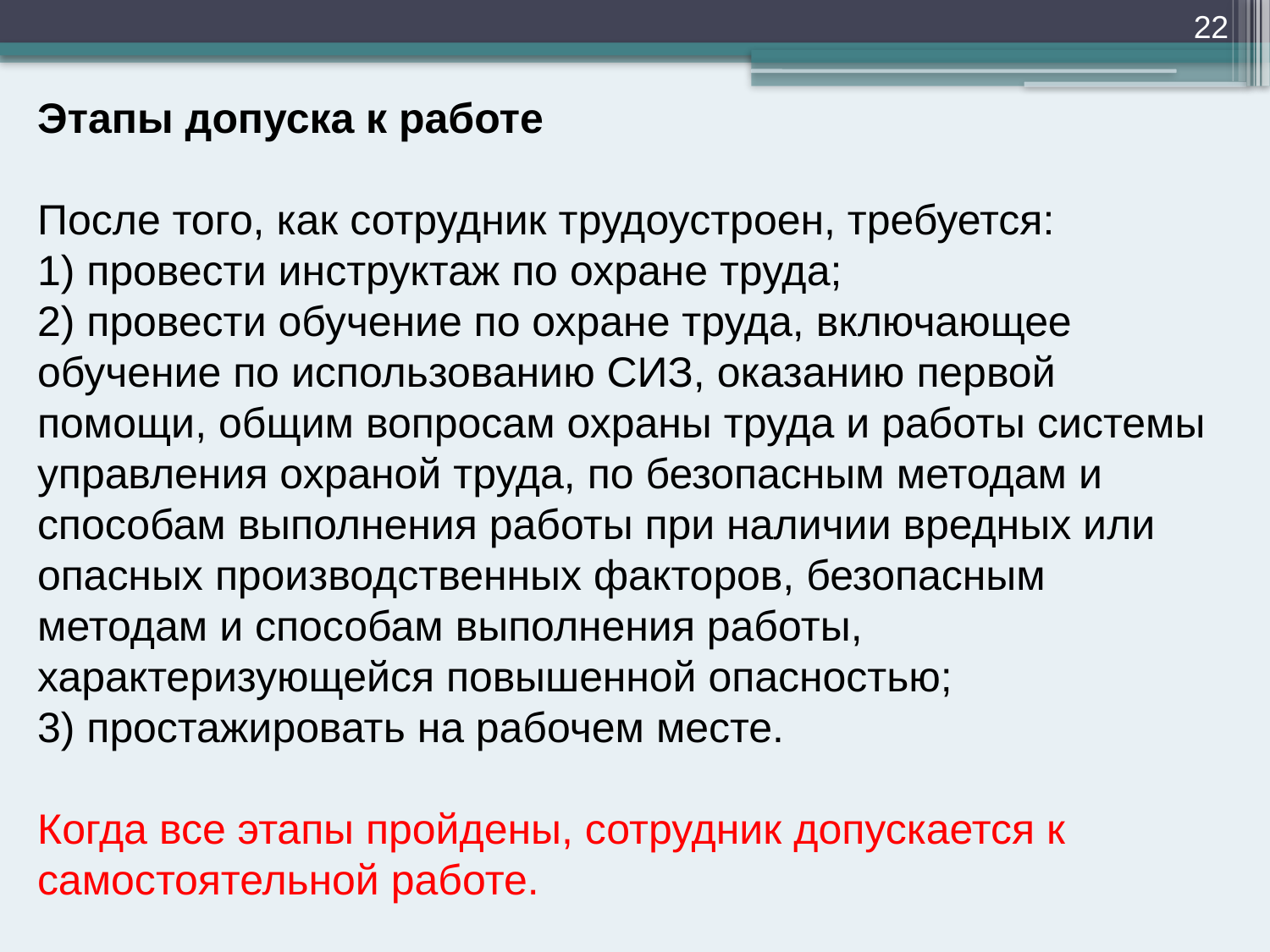

22
Этапы допуска к работе

После того, как сотрудник трудоустроен, требуется:
1) провести инструктаж по охране труда;
2) провести обучение по охране труда, включающее обучение по использованию СИЗ, оказанию первой помощи, общим вопросам охраны труда и работы системы управления охраной труда, по безопасным методам и способам выполнения работы при наличии вредных или опасных производственных факторов, безопасным методам и способам выполнения работы, характеризующейся повышенной опасностью;
3) простажировать на рабочем месте.

Когда все этапы пройдены, сотрудник допускается к самостоятельной работе.